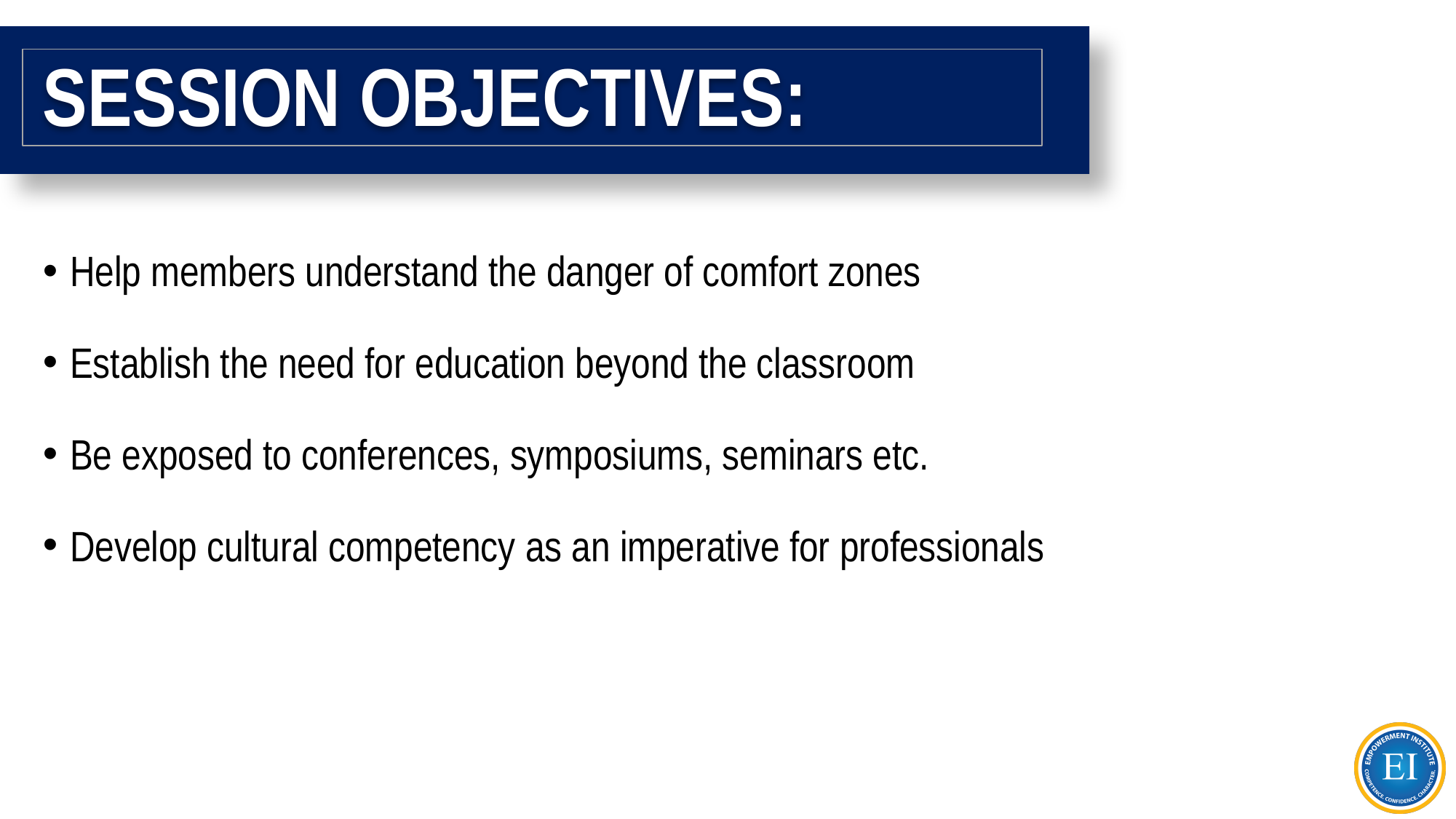

# SESSION OBJECTIVES:

Help members understand the danger of comfort zones
Establish the need for education beyond the classroom
Be exposed to conferences, symposiums, seminars etc.
Develop cultural competency as an imperative for professionals